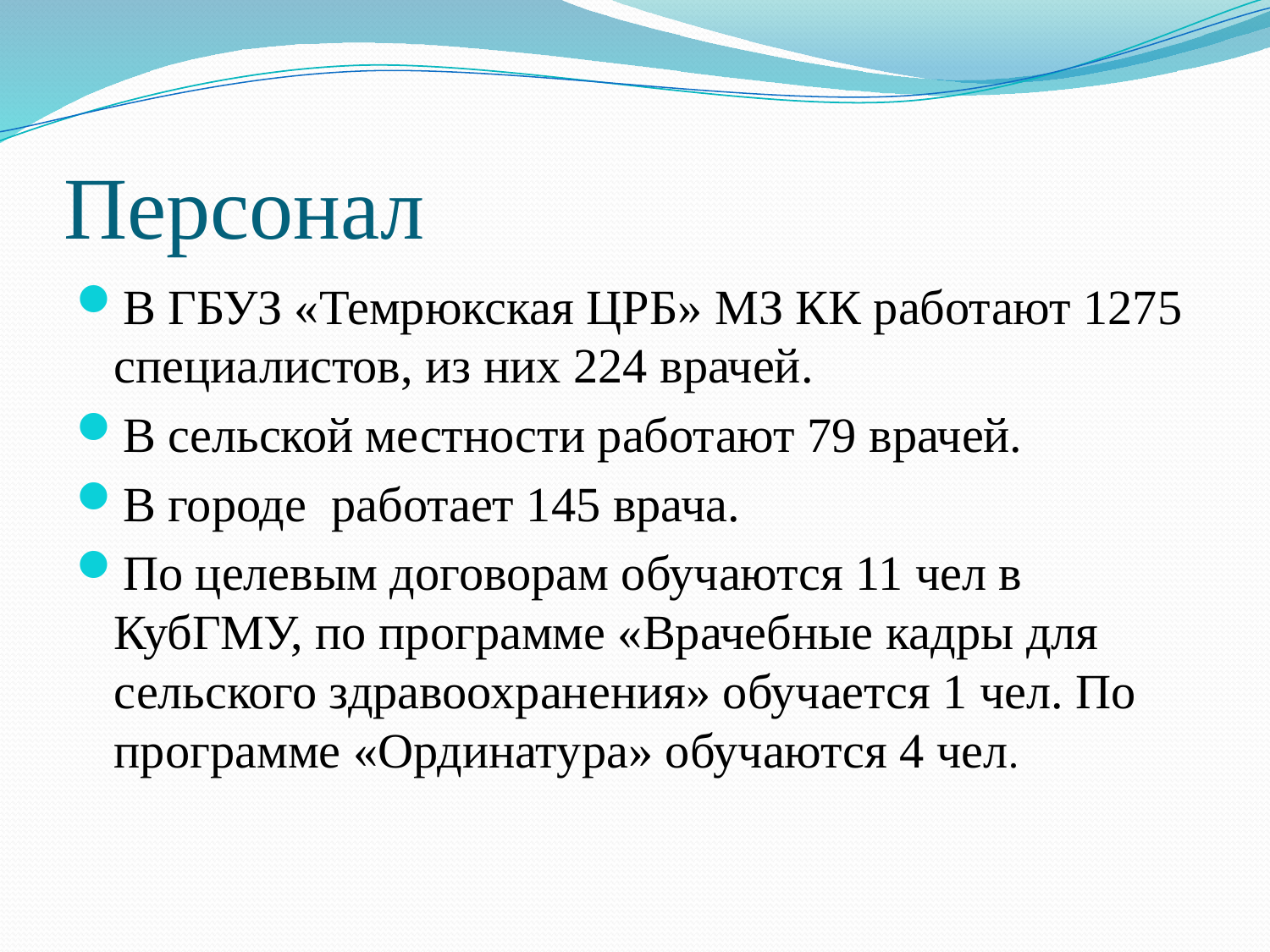

# Персонал
В ГБУЗ «Темрюкская ЦРБ» МЗ КК работают 1275 специалистов, из них 224 врачей.
В сельской местности работают 79 врачей.
В городе  работает 145 врача.
По целевым договорам обучаются 11 чел в КубГМУ, по программе «Врачебные кадры для сельского здравоохранения» обучается 1 чел. По программе «Ординатура» обучаются 4 чел.